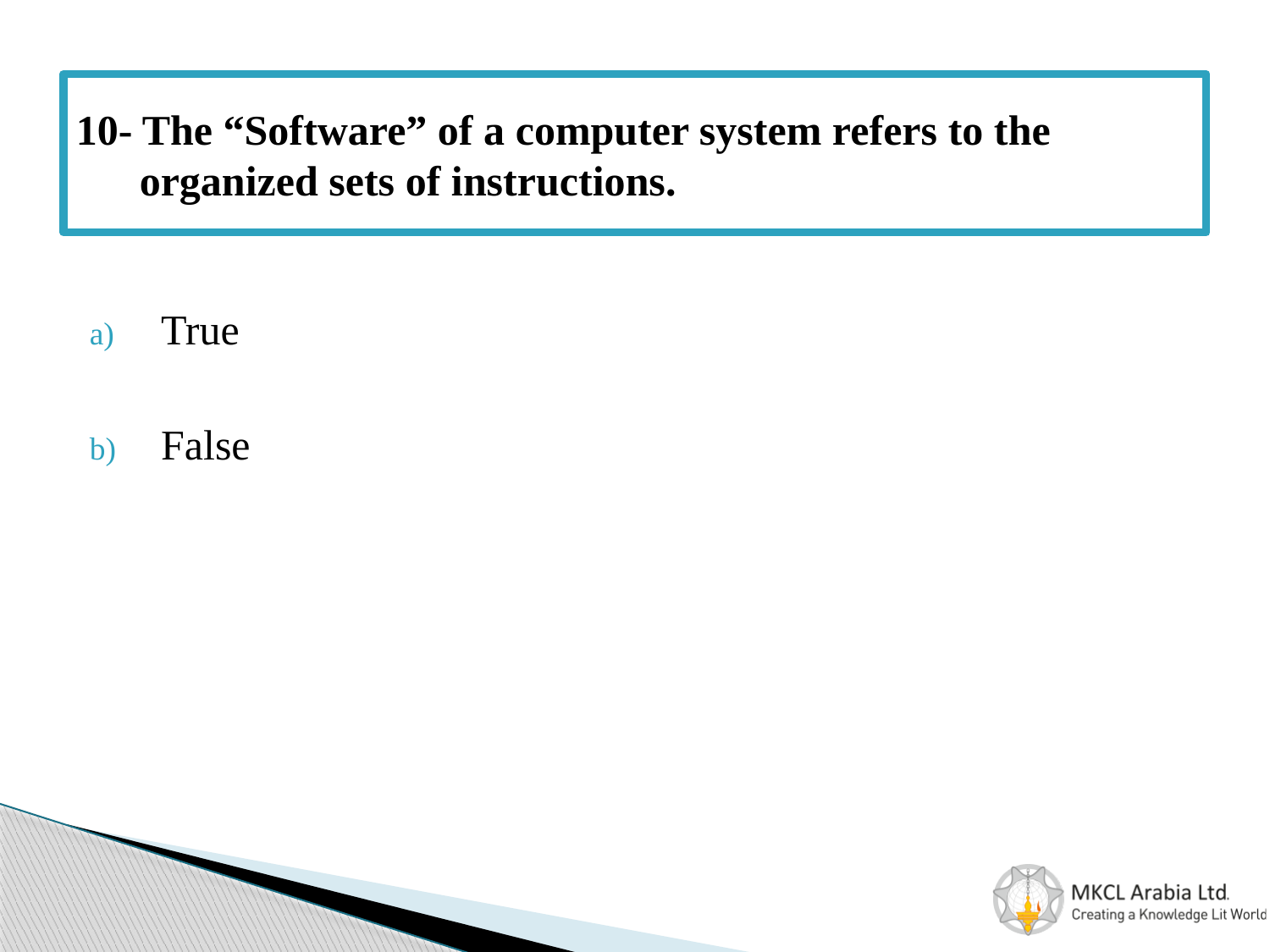

# 10- The “Software” of a computer system refers to the organized sets of instructions.
True

False